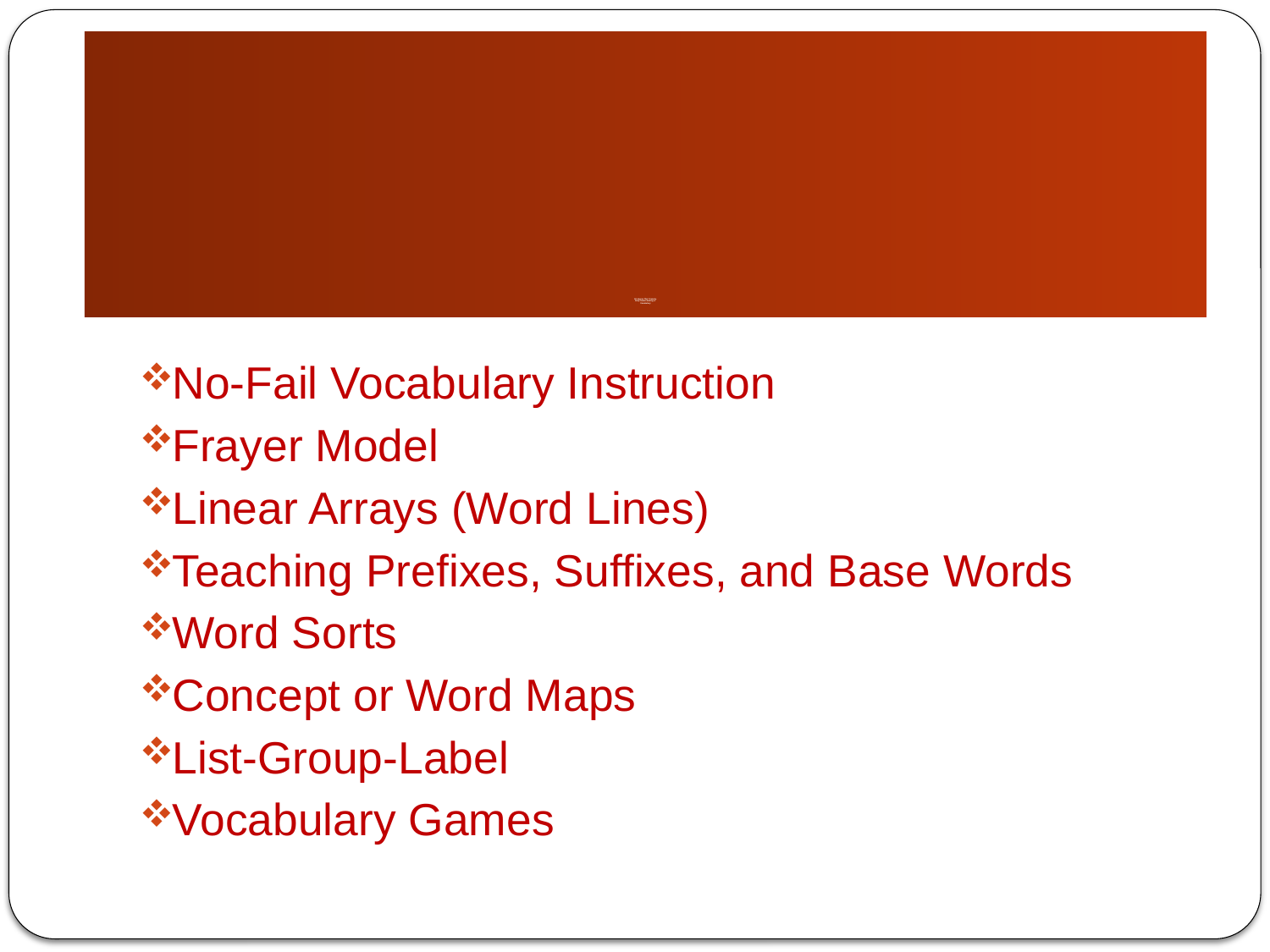

# Strategies That Promote Deep Understanding of Vocabulary

No-Fail Vocabulary Instruction
Frayer Model
Linear Arrays (Word Lines)
Teaching Prefixes, Suffixes, and Base Words
Word Sorts
Concept or Word Maps
List-Group-Label
Vocabulary Games